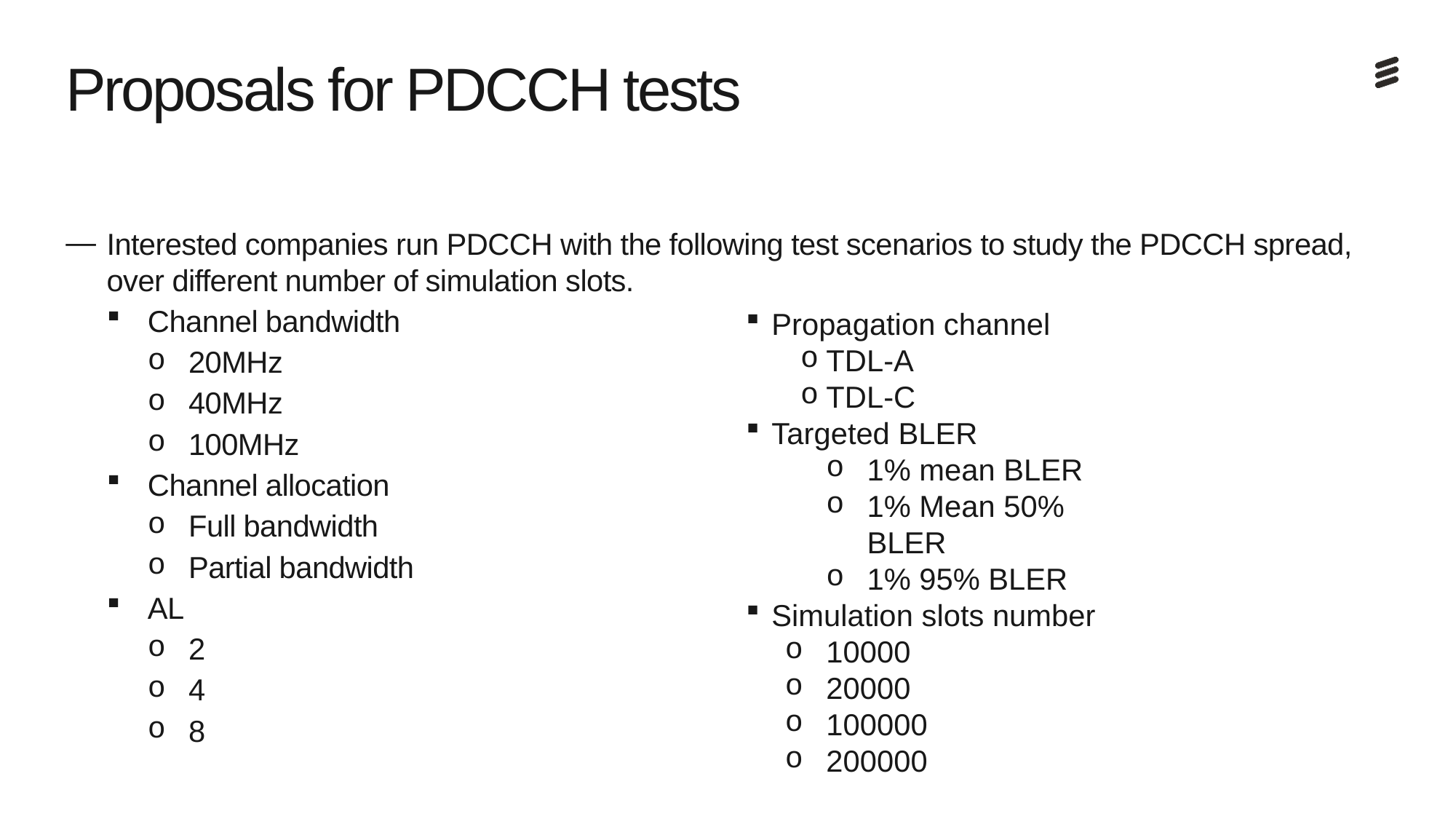

# Proposals for PDCCH tests
Interested companies run PDCCH with the following test scenarios to study the PDCCH spread, over different number of simulation slots.
Channel bandwidth
20MHz
40MHz
100MHz
Channel allocation
Full bandwidth
Partial bandwidth
AL
2
4
8

Propagation channel
TDL-A
TDL-C
Targeted BLER
1% mean BLER
1% Mean 50% BLER
1% 95% BLER
Simulation slots number
10000
20000
100000
200000